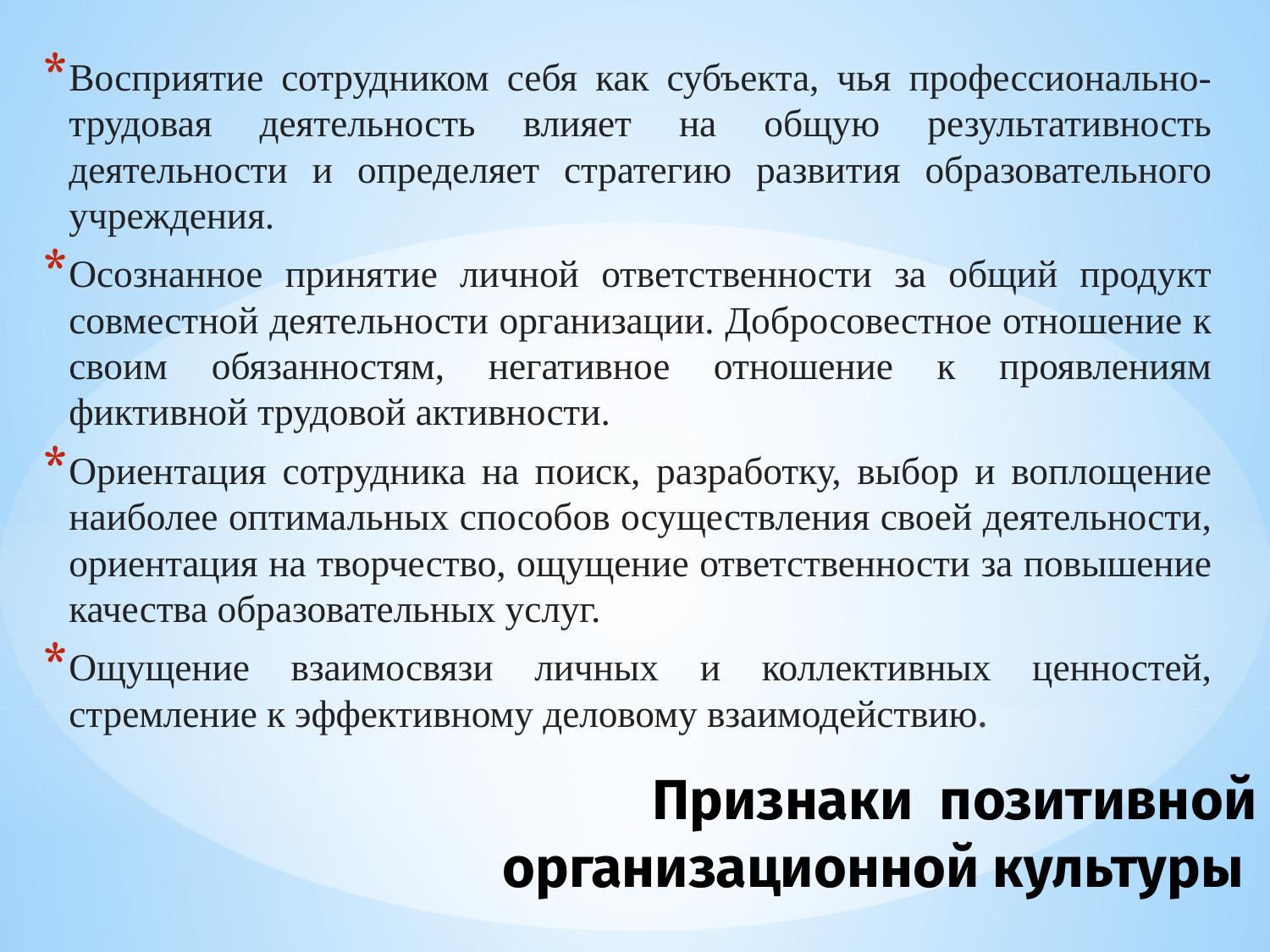

Восприятие сотрудником себя как субъекта, чья профессионально-трудовая деятельность влияет на общую результативность деятельности и определяет стратегию развития образовательного учреждения.
Осознанное принятие личной ответственности за общий продукт совместной деятельности организации. Добросовестное отношение к своим обязанностям, негативное отношение к проявлениям фиктивной трудовой активности.
Ориентация сотрудника на поиск, разработку, выбор и воплощение наиболее оптимальных способов осуществления своей деятельности, ориентация на творчество, ощущение ответственности за повышение качества образовательных услуг.
Ощущение взаимосвязи личных и коллективных ценностей, стремление к эффективному деловому взаимодействию.

# Признаки  позитивной организационной культуры